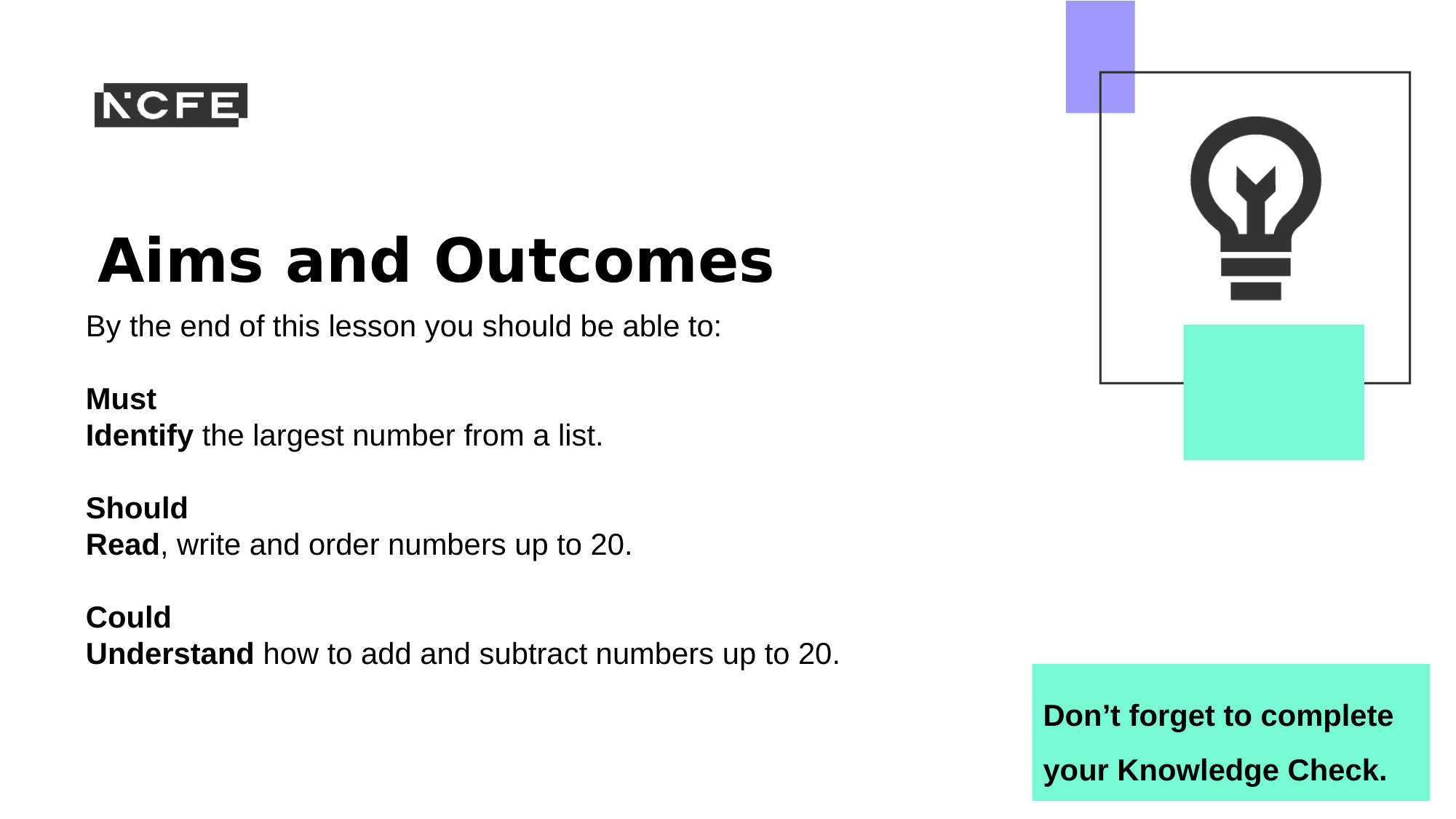

By the end of this lesson you should be able to:

Must
Identify the largest number from a list.

Should
Read, write and order numbers up to 20.

Could
Understand how to add and subtract numbers up to 20.
Don’t forget to complete your Knowledge Check.